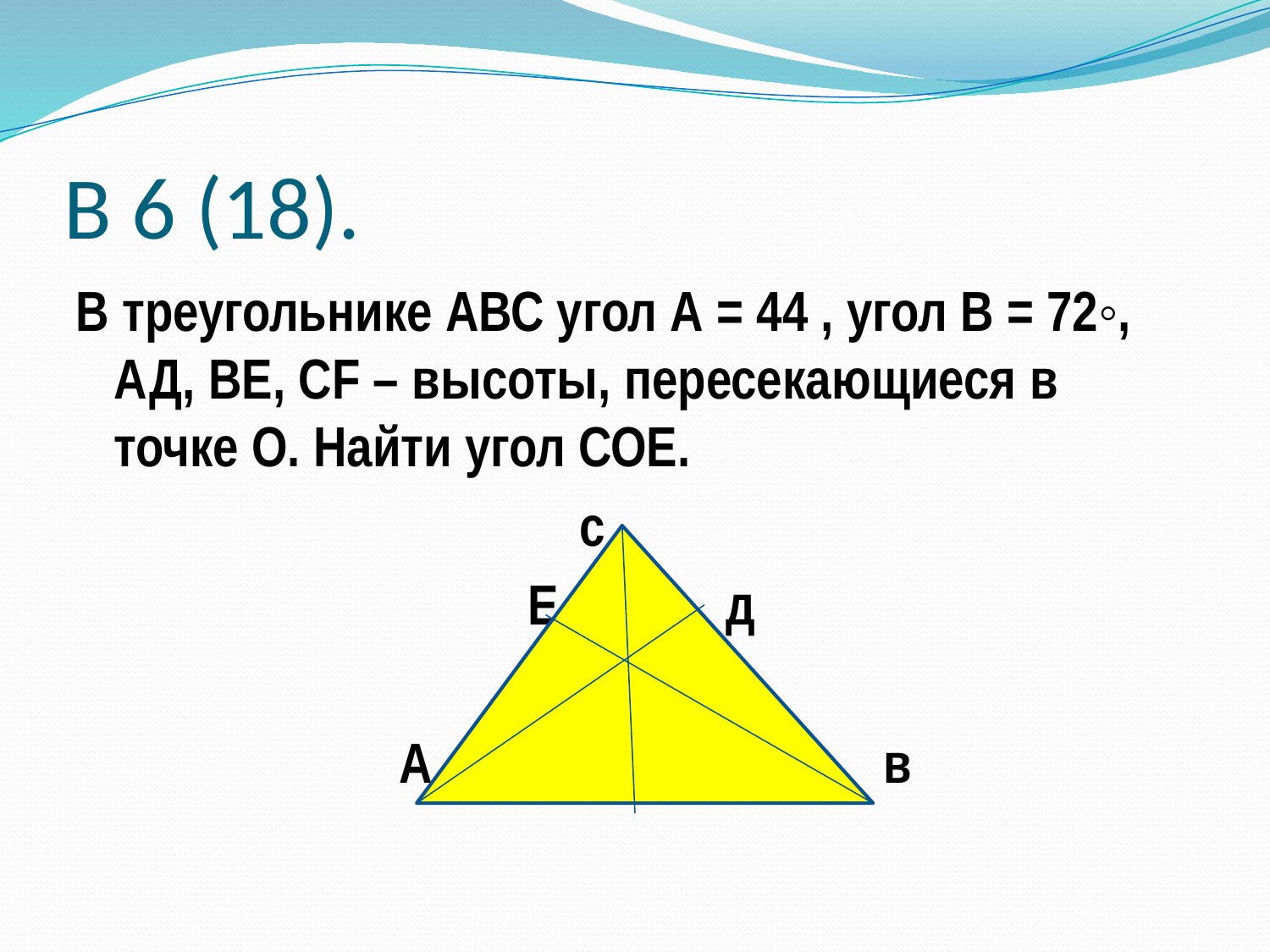

# В 6 (18).
В треугольнике АВС угол А = 44 , угол В = 72◦, АД, ВЕ, CF – высоты, пересекающиеся в точке О. Найти угол СОЕ.
                                       с
                                   Е             д

                         А                                   в